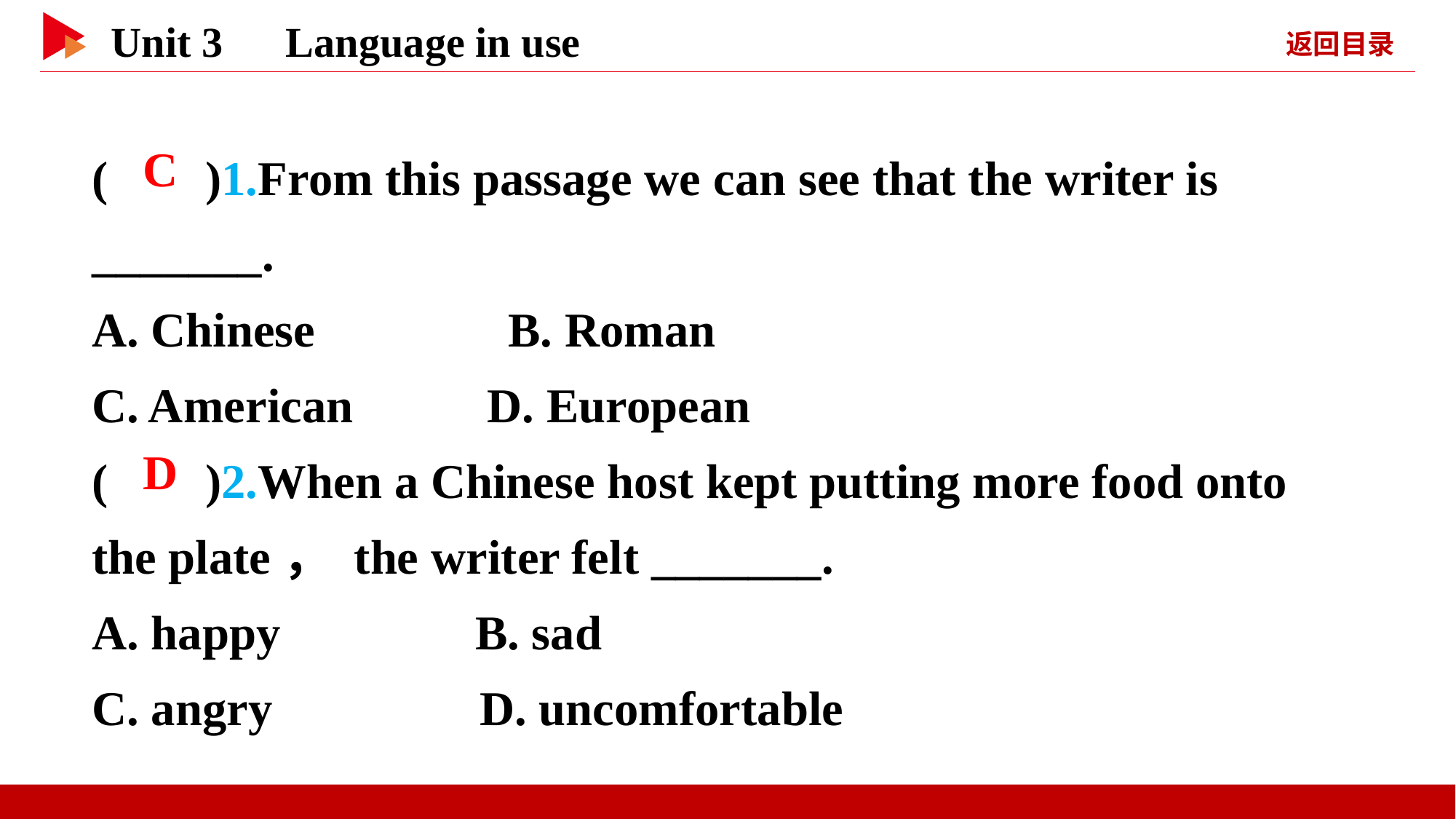

(        )1.From this passage we can see that the writer is _______.
A. Chinese 　　　 B. Roman
C. American           D. European
(        )2.When a Chinese host kept putting more food onto the plate， the writer felt _______.
A. happy                B. sad
C. angry                 D. uncomfortable
   C
   D